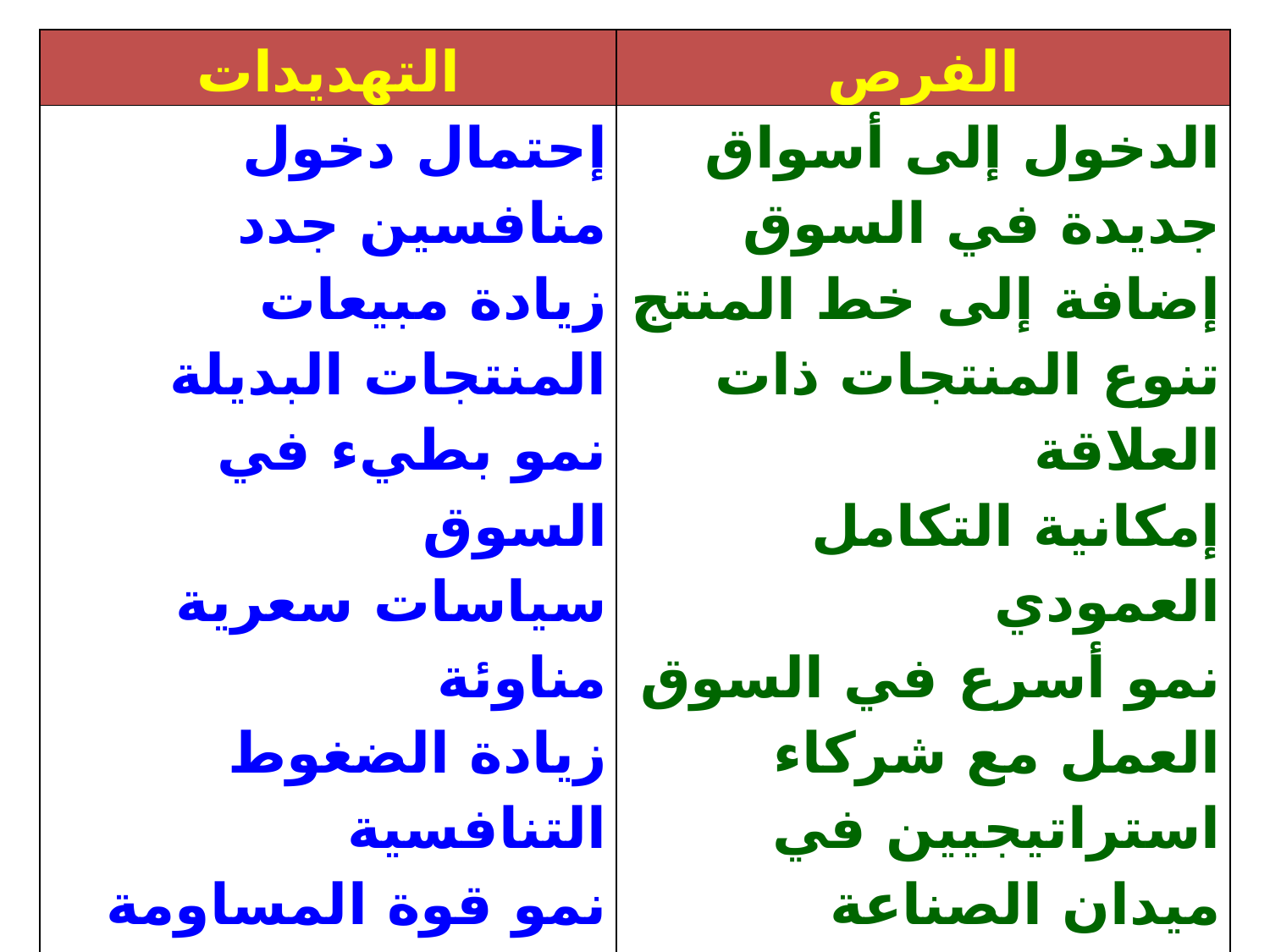

| التهديدات | الفرص |
| --- | --- |
| إحتمال دخول منافسين جدد زيادة مبيعات المنتجات البديلة نمو بطيء في السوق سياسات سعرية مناوئة زيادة الضغوط التنافسية نمو قوة المساومة للعملاء والموردين تغير أذواق وحاجات المستهلكين | الدخول إلى أسواق جديدة في السوق إضافة إلى خط المنتج تنوع المنتجات ذات العلاقة إمكانية التكامل العمودي نمو أسرع في السوق العمل مع شركاء استراتيجيين في ميدان الصناعة |